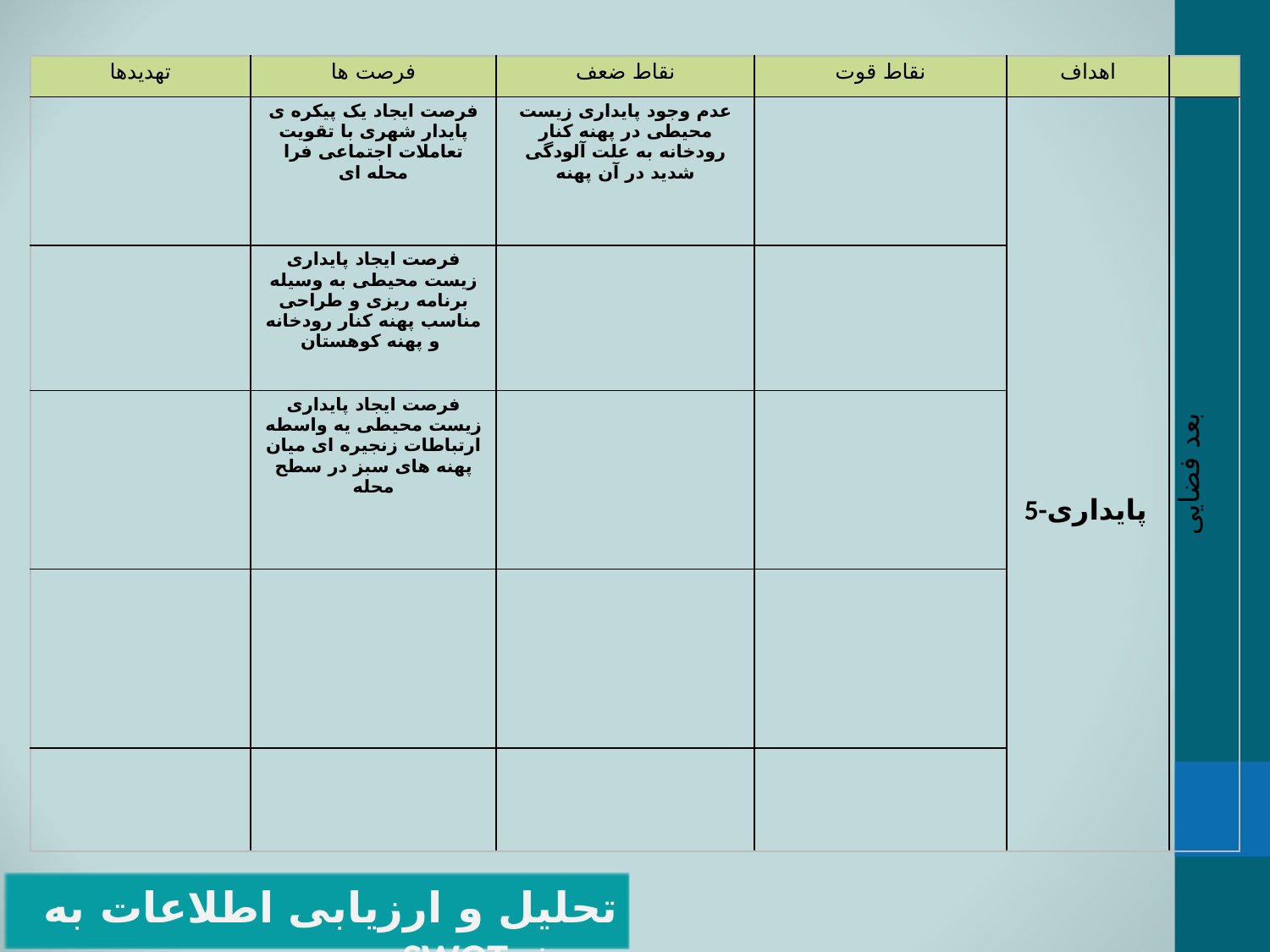

| تهدیدها | فرصت ها | نقاط ضعف | نقاط قوت | اهداف |  |
| --- | --- | --- | --- | --- | --- |
|  | فرصت ایجاد یک پیکره ی پایدار شهری با تقویت تعاملات اجتماعی فرا محله ای | عدم وجود پایداری زیست محیطی در پهنه کنار رودخانه به علت آلودگی شدید در آن پهنه |  | 5-پایداری | بعد فضایی |
|  | فرصت ایجاد پایداری زیست محیطی به وسیله برنامه ریزی و طراحی مناسب پهنه کنار رودخانه و پهنه کوهستان |  |  |  |  |
|  | فرصت ایجاد پایداری زیست محیطی یه واسطه ارتباطات زنجیره ای میان پهنه های سبز در سطح محله |  |  |  |  |
|  |  |  |  |  |  |
|  |  |  |  |  |  |

تحلیل و ارزیابی اطلاعات به روشSWOT